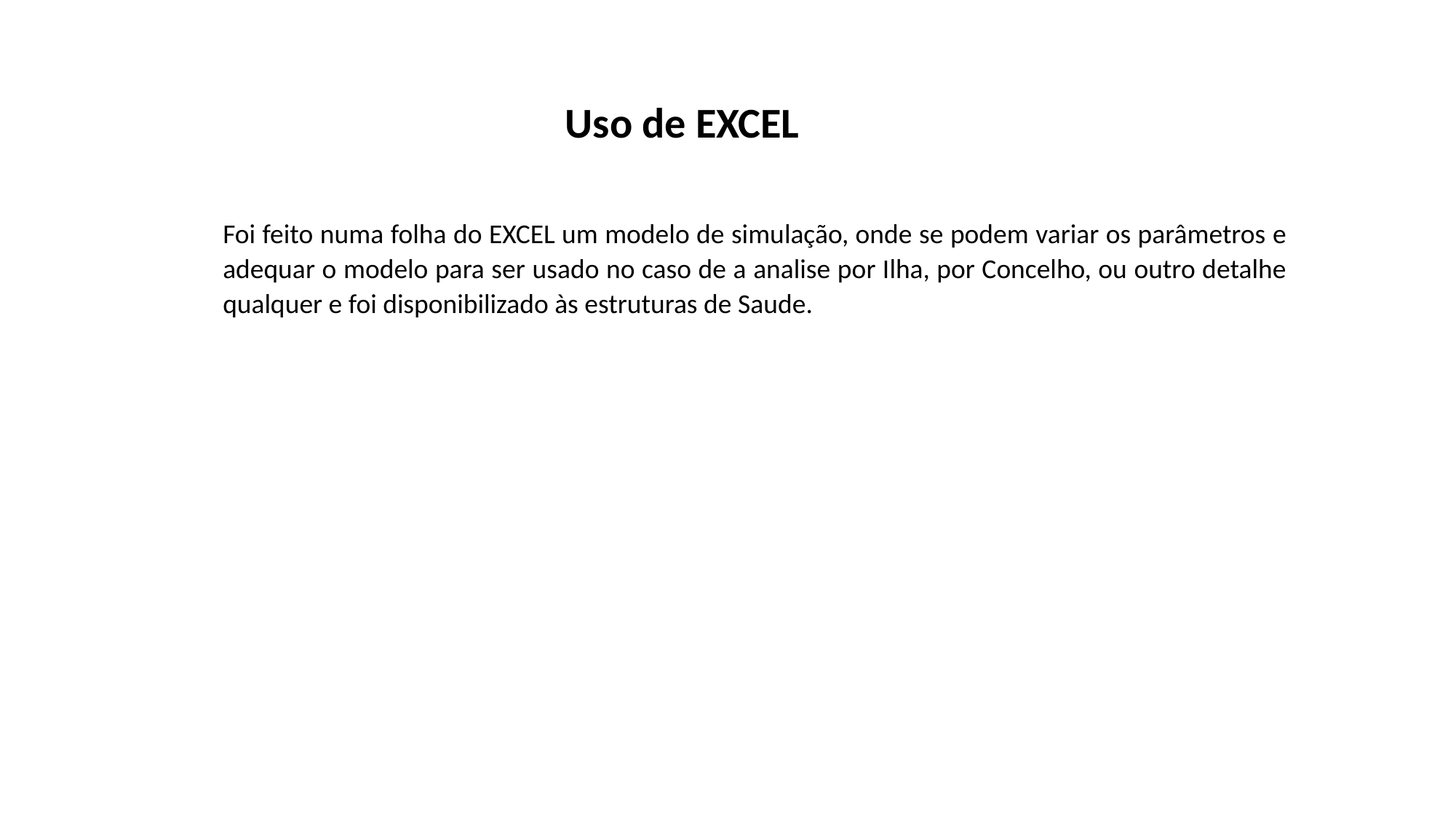

Uso de EXCEL
Foi feito numa folha do EXCEL um modelo de simulação, onde se podem variar os parâmetros e adequar o modelo para ser usado no caso de a analise por Ilha, por Concelho, ou outro detalhe qualquer e foi disponibilizado às estruturas de Saude.